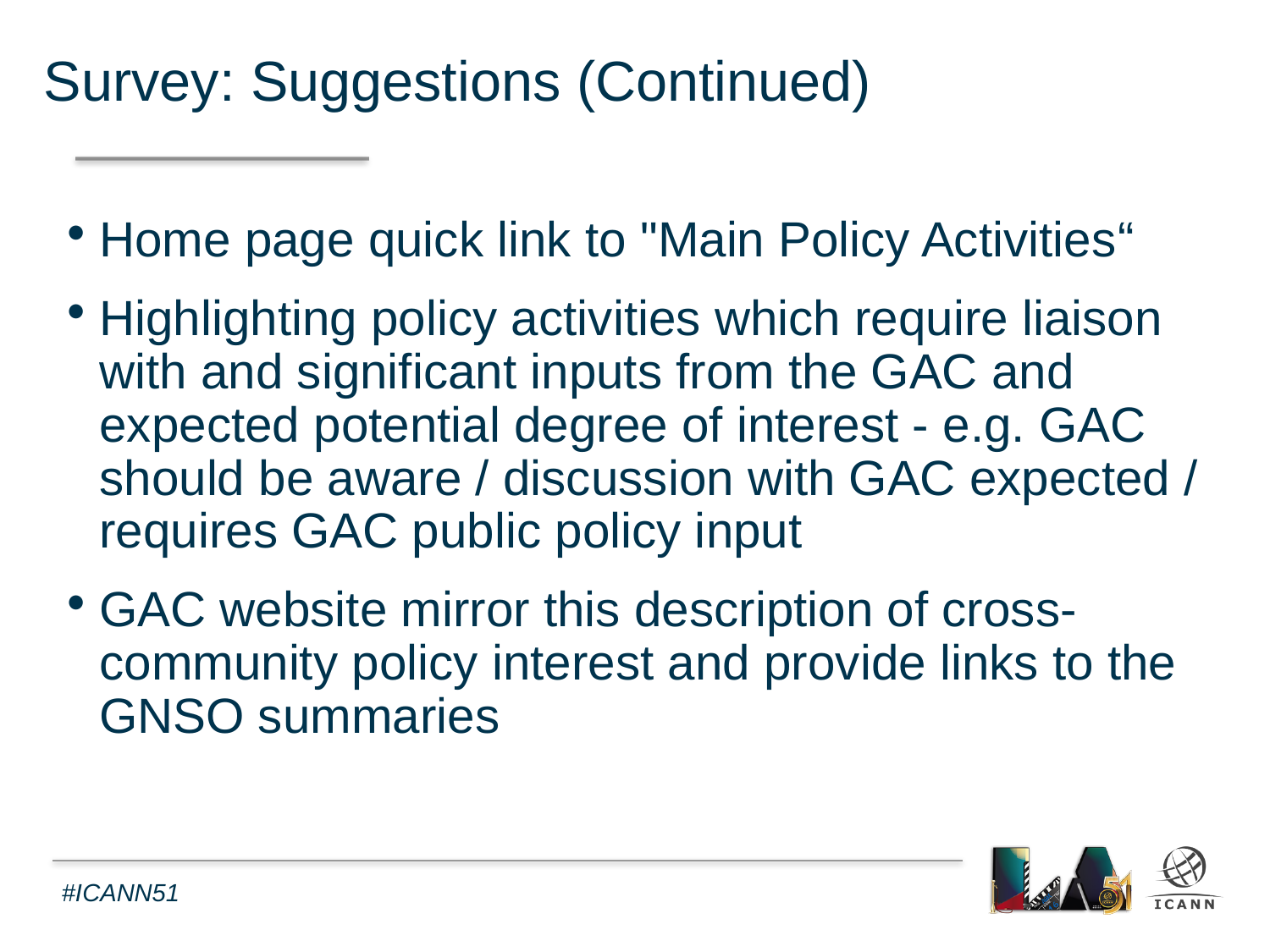

Survey: Suggestions (Continued)
Home page quick link to "Main Policy Activities“
Highlighting policy activities which require liaison with and significant inputs from the GAC and expected potential degree of interest - e.g. GAC should be aware / discussion with GAC expected / requires GAC public policy input
GAC website mirror this description of cross-community policy interest and provide links to the GNSO summaries